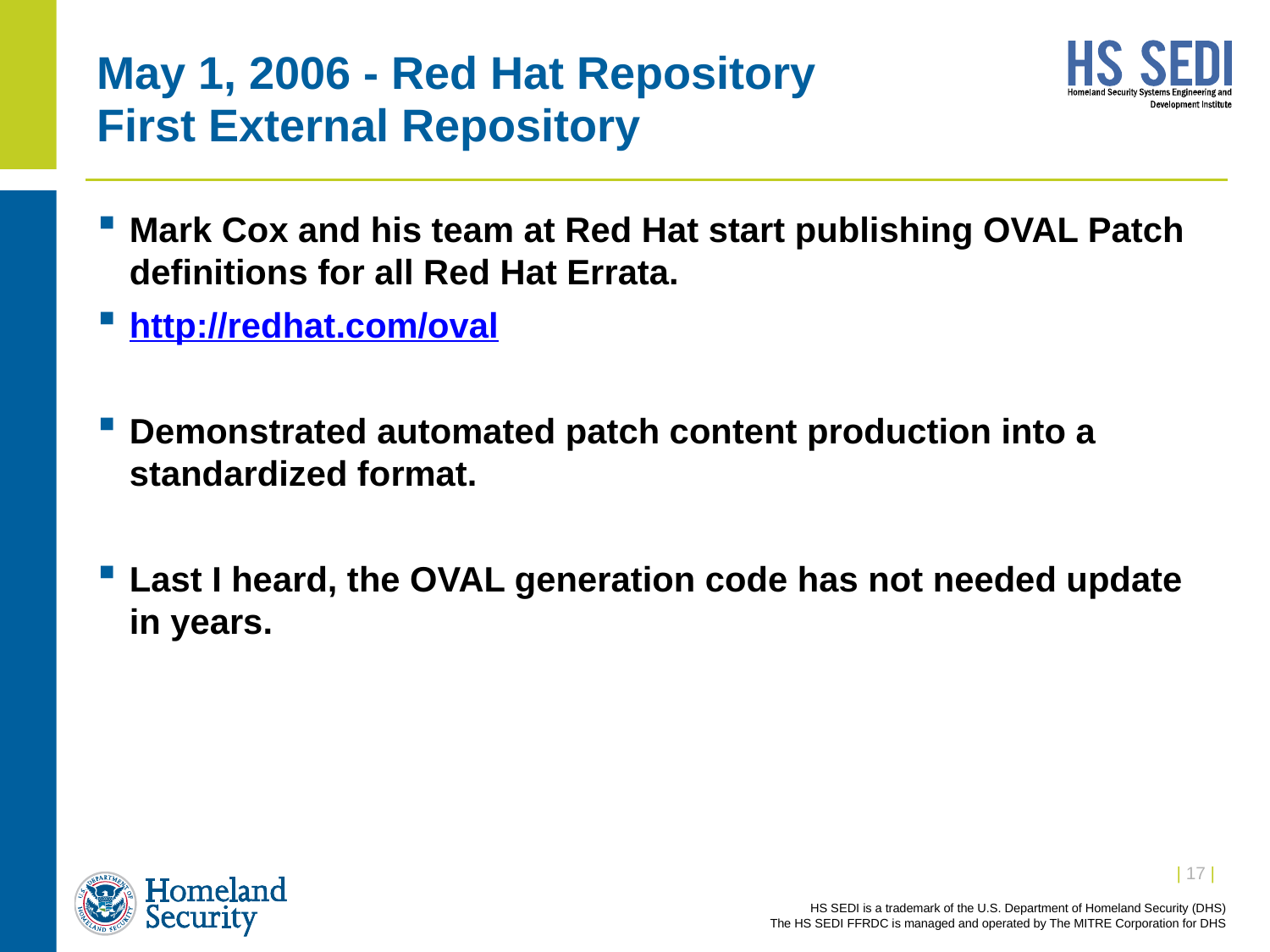

# May 1, 2006 - Red Hat Repository First External Repository
Mark Cox and his team at Red Hat start publishing OVAL Patch definitions for all Red Hat Errata.
http://redhat.com/oval

Demonstrated automated patch content production into a standardized format.

Last I heard, the OVAL generation code has not needed update in years.
| 17 |